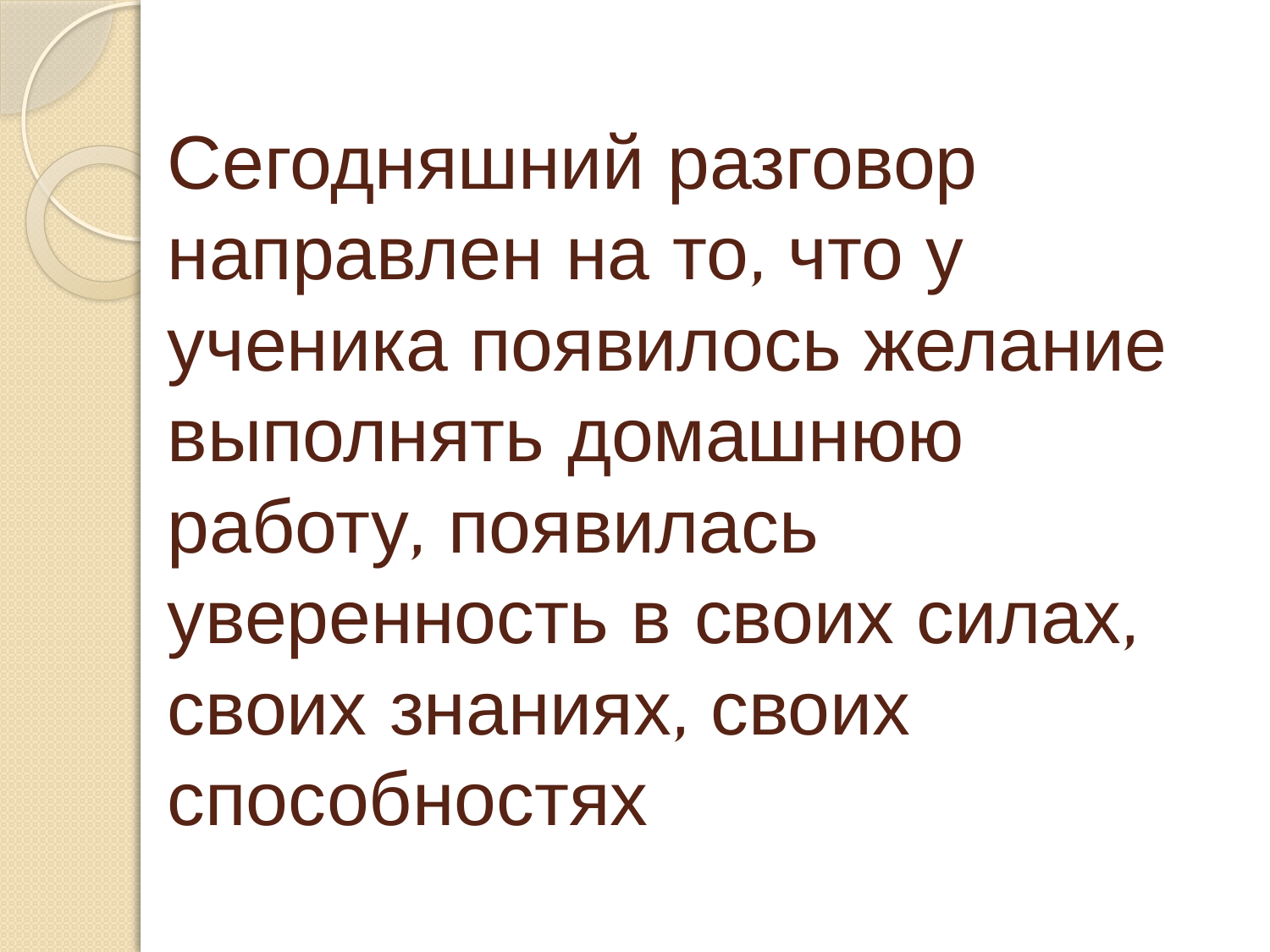

# Сегодняшний разговор направлен на то, что у ученика появилось желание выполнять домашнюю работу, появилась уверенность в своих силах, своих знаниях, своих способностях